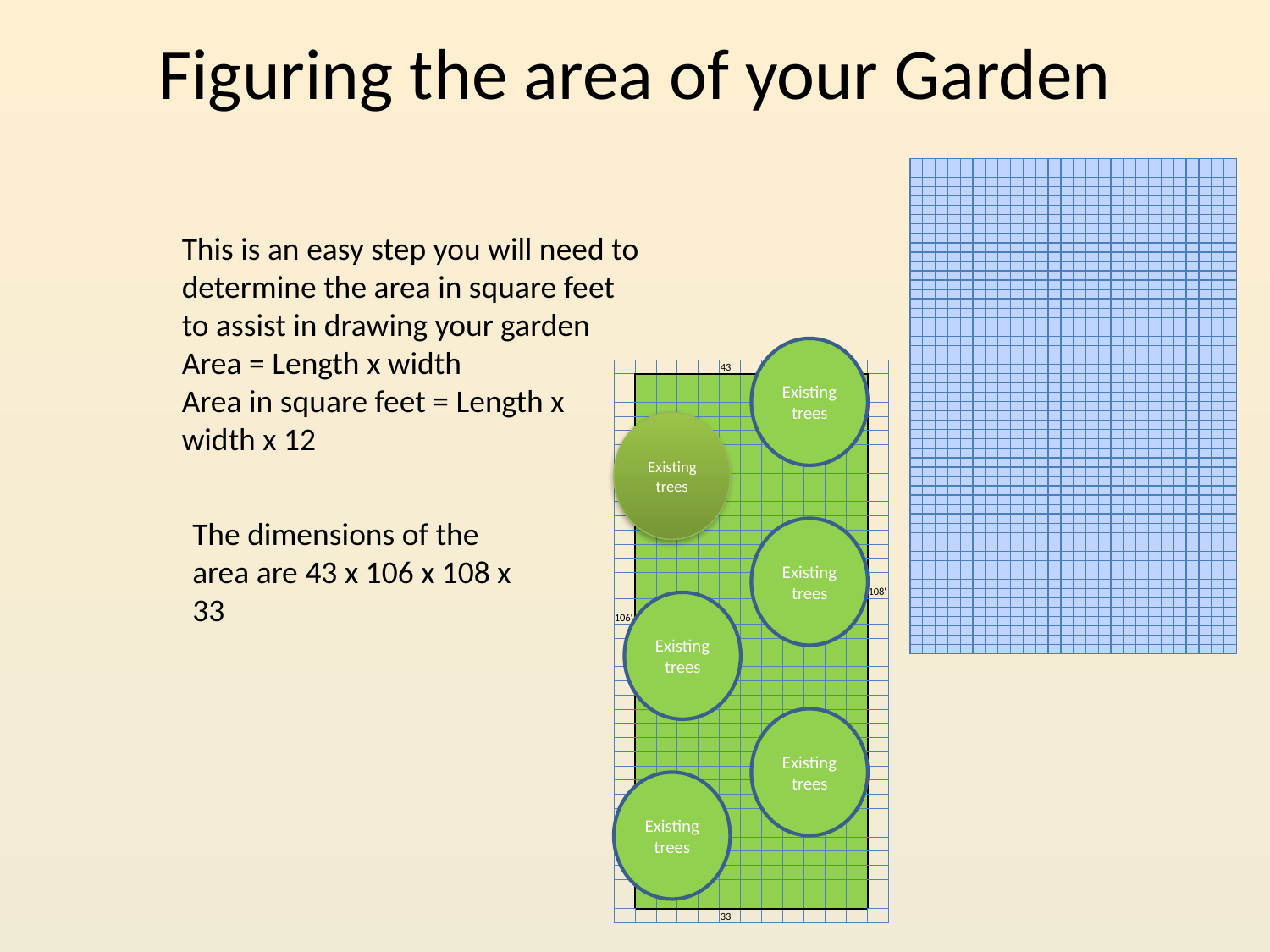

# Figuring the area of your Garden
|  |  |  |  |  |  |  |  |  |  |  |  |  |  |  |  |  |  |  |  |  |  |  |  |  |  |
| --- | --- | --- | --- | --- | --- | --- | --- | --- | --- | --- | --- | --- | --- | --- | --- | --- | --- | --- | --- | --- | --- | --- | --- | --- | --- |
|  |  |  |  |  |  |  |  |  |  |  |  |  |  |  |  |  |  |  |  |  |  |  |  |  |  |
|  |  |  |  |  |  |  |  |  |  |  |  |  |  |  |  |  |  |  |  |  |  |  |  |  |  |
|  |  |  |  |  |  |  |  |  |  |  |  |  |  |  |  |  |  |  |  |  |  |  |  |  |  |
|  |  |  |  |  |  |  |  |  |  |  |  |  |  |  |  |  |  |  |  |  |  |  |  |  |  |
|  |  |  |  |  |  |  |  |  |  |  |  |  |  |  |  |  |  |  |  |  |  |  |  |  |  |
|  |  |  |  |  |  |  |  |  |  |  |  |  |  |  |  |  |  |  |  |  |  |  |  |  |  |
|  |  |  |  |  |  |  |  |  |  |  |  |  |  |  |  |  |  |  |  |  |  |  |  |  |  |
|  |  |  |  |  |  |  |  |  |  |  |  |  |  |  |  |  |  |  |  |  |  |  |  |  |  |
|  |  |  |  |  |  |  |  |  |  |  |  |  |  |  |  |  |  |  |  |  |  |  |  |  |  |
|  |  |  |  |  |  |  |  |  |  |  |  |  |  |  |  |  |  |  |  |  |  |  |  |  |  |
|  |  |  |  |  |  |  |  |  |  |  |  |  |  |  |  |  |  |  |  |  |  |  |  |  |  |
|  |  |  |  |  |  |  |  |  |  |  |  |  |  |  |  |  |  |  |  |  |  |  |  |  |  |
|  |  |  |  |  |  |  |  |  |  |  |  |  |  |  |  |  |  |  |  |  |  |  |  |  |  |
|  |  |  |  |  |  |  |  |  |  |  |  |  |  |  |  |  |  |  |  |  |  |  |  |  |  |
|  |  |  |  |  |  |  |  |  |  |  |  |  |  |  |  |  |  |  |  |  |  |  |  |  |  |
|  |  |  |  |  |  |  |  |  |  |  |  |  |  |  |  |  |  |  |  |  |  |  |  |  |  |
|  |  |  |  |  |  |  |  |  |  |  |  |  |  |  |  |  |  |  |  |  |  |  |  |  |  |
|  |  |  |  |  |  |  |  |  |  |  |  |  |  |  |  |  |  |  |  |  |  |  |  |  |  |
|  |  |  |  |  |  |  |  |  |  |  |  |  |  |  |  |  |  |  |  |  |  |  |  |  |  |
|  |  |  |  |  |  |  |  |  |  |  |  |  |  |  |  |  |  |  |  |  |  |  |  |  |  |
|  |  |  |  |  |  |  |  |  |  |  |  |  |  |  |  |  |  |  |  |  |  |  |  |  |  |
|  |  |  |  |  |  |  |  |  |  |  |  |  |  |  |  |  |  |  |  |  |  |  |  |  |  |
|  |  |  |  |  |  |  |  |  |  |  |  |  |  |  |  |  |  |  |  |  |  |  |  |  |  |
|  |  |  |  |  |  |  |  |  |  |  |  |  |  |  |  |  |  |  |  |  |  |  |  |  |  |
|  |  |  |  |  |  |  |  |  |  |  |  |  |  |  |  |  |  |  |  |  |  |  |  |  |  |
|  |  |  |  |  |  |  |  |  |  |  |  |  |  |  |  |  |  |  |  |  |  |  |  |  |  |
|  |  |  |  |  |  |  |  |  |  |  |  |  |  |  |  |  |  |  |  |  |  |  |  |  |  |
|  |  |  |  |  |  |  |  |  |  |  |  |  |  |  |  |  |  |  |  |  |  |  |  |  |  |
|  |  |  |  |  |  |  |  |  |  |  |  |  |  |  |  |  |  |  |  |  |  |  |  |  |  |
|  |  |  |  |  |  |  |  |  |  |  |  |  |  |  |  |  |  |  |  |  |  |  |  |  |  |
|  |  |  |  |  |  |  |  |  |  |  |  |  |  |  |  |  |  |  |  |  |  |  |  |  |  |
|  |  |  |  |  |  |  |  |  |  |  |  |  |  |  |  |  |  |  |  |  |  |  |  |  |  |
|  |  |  |  |  |  |  |  |  |  |  |  |  |  |  |  |  |  |  |  |  |  |  |  |  |  |
|  |  |  |  |  |  |  |  |  |  |  |  |  |  |  |  |  |  |  |  |  |  |  |  |  |  |
|  |  |  |  |  |  |  |  |  |  |  |  |  |  |  |  |  |  |  |  |  |  |  |  |  |  |
|  |  |  |  |  |  |  |  |  |  |  |  |  |  |  |  |  |  |  |  |  |  |  |  |  |  |
|  |  |  |  |  |  |  |  |  |  |  |  |  |  |  |  |  |  |  |  |  |  |  |  |  |  |
|  |  |  |  |  |  |  |  |  |  |  |  |  |  |  |  |  |  |  |  |  |  |  |  |  |  |
|  |  |  |  |  |  |  |  |  |  |  |  |  |  |  |  |  |  |  |  |  |  |  |  |  |  |
|  |  |  |  |  |  |  |  |  |  |  |  |  |  |  |  |  |  |  |  |  |  |  |  |  |  |
|  |  |  |  |  |  |  |  |  |  |  |  |  |  |  |  |  |  |  |  |  |  |  |  |  |  |
|  |  |  |  |  |  |  |  |  |  |  |  |  |  |  |  |  |  |  |  |  |  |  |  |  |  |
|  |  |  |  |  |  |  |  |  |  |  |  |  |  |  |  |  |  |  |  |  |  |  |  |  |  |
|  |  |  |  |  |  |  |  |  |  |  |  |  |  |  |  |  |  |  |  |  |  |  |  |  |  |
|  |  |  |  |  |  |  |  |  |  |  |  |  |  |  |  |  |  |  |  |  |  |  |  |  |  |
|  |  |  |  |  |  |  |  |  |  |  |  |  |  |  |  |  |  |  |  |  |  |  |  |  |  |
|  |  |  |  |  |  |  |  |  |  |  |  |  |  |  |  |  |  |  |  |  |  |  |  |  |  |
|  |  |  |  |  |  |  |  |  |  |  |  |  |  |  |  |  |  |  |  |  |  |  |  |  |  |
|  |  |  |  |  |  |  |  |  |  |  |  |  |  |  |  |  |  |  |  |  |  |  |  |  |  |
|  |  |  |  |  |  |  |  |  |  |  |  |  |  |  |  |  |  |  |  |  |  |  |  |  |  |
|  |  |  |  |  |  |  |  |  |  |  |  |  |  |  |  |  |  |  |  |  |  |  |  |  |  |
|  |  |  |  |  |  |  |  |  |  |  |  |  |  |  |  |  |  |  |  |  |  |  |  |  |  |
This is an easy step you will need to determine the area in square feet to assist in drawing your garden
Area = Length x width
Area in square feet = Length x width x 12
Existing trees
|  |  |  |  |  | 43' |  |  |  |  |  |  |  |
| --- | --- | --- | --- | --- | --- | --- | --- | --- | --- | --- | --- | --- |
|  |  |  |  |  |  |  |  |  |  |  |  |  |
|  |  |  |  |  |  |  |  |  |  |  |  |  |
|  |  |  |  |  |  |  |  |  |  |  |  |  |
|  |  |  |  |  |  |  |  |  |  |  |  |  |
|  |  |  |  |  |  |  |  |  |  |  |  |  |
|  |  |  |  |  |  |  |  |  |  |  |  |  |
|  |  |  |  |  |  |  |  |  |  |  |  |  |
|  |  |  |  |  |  |  |  |  |  |  |  |  |
|  |  |  |  |  |  |  |  |  |  |  |  |  |
|  |  |  |  |  |  |  |  |  |  |  |  |  |
|  |  |  |  |  |  |  |  |  |  |  |  |  |
|  |  |  |  |  |  |  |  |  |  |  |  |  |
|  |  |  |  |  |  |  |  |  |  |  |  |  |
|  |  |  |  |  |  |  |  |  |  |  |  |  |
|  |  |  |  |  |  |  |  |  |  |  |  | 108' |
| 106' |  |  |  |  |  |  |  |  |  |  |  |  |
|  |  |  |  |  |  |  |  |  |  |  |  |  |
|  |  |  |  |  |  |  |  |  |  |  |  |  |
|  |  |  |  |  |  |  |  |  |  |  |  |  |
|  |  |  |  |  |  |  |  |  |  |  |  |  |
|  |  |  |  |  |  |  |  |  |  |  |  |  |
|  |  |  |  |  |  |  |  |  |  |  |  |  |
|  |  |  |  |  |  |  |  |  |  |  |  |  |
|  |  |  |  |  |  |  |  |  |  |  |  |  |
|  |  |  |  |  |  |  |  |  |  |  |  |  |
|  |  |  |  |  |  |  |  |  |  |  |  |  |
|  |  |  |  |  |  |  |  |  |  |  |  |  |
|  |  |  |  |  |  |  |  |  |  |  |  |  |
|  |  |  |  |  |  |  |  |  |  |  |  |  |
|  |  |  |  |  |  |  |  |  |  |  |  |  |
|  |  |  |  |  |  |  |  |  |  |  |  |  |
|  |  |  |  |  |  |  |  |  |  |  |  |  |
|  |  |  |  |  |  |  |  |  |  |  |  |  |
|  |  |  |  |  |  |  |  |  |  |  |  |  |
|  |  |  |  |  |  |  |  |  |  |  |  |  |
|  |  |  |  |  |  |  |  |  |  |  |  |  |
|  |  |  |  |  | 33' |  |  |  |  |  |  |  |
Existing trees
The dimensions of the area are 43 x 106 x 108 x 33
Existing trees
Existing trees
Existing trees
Existing trees